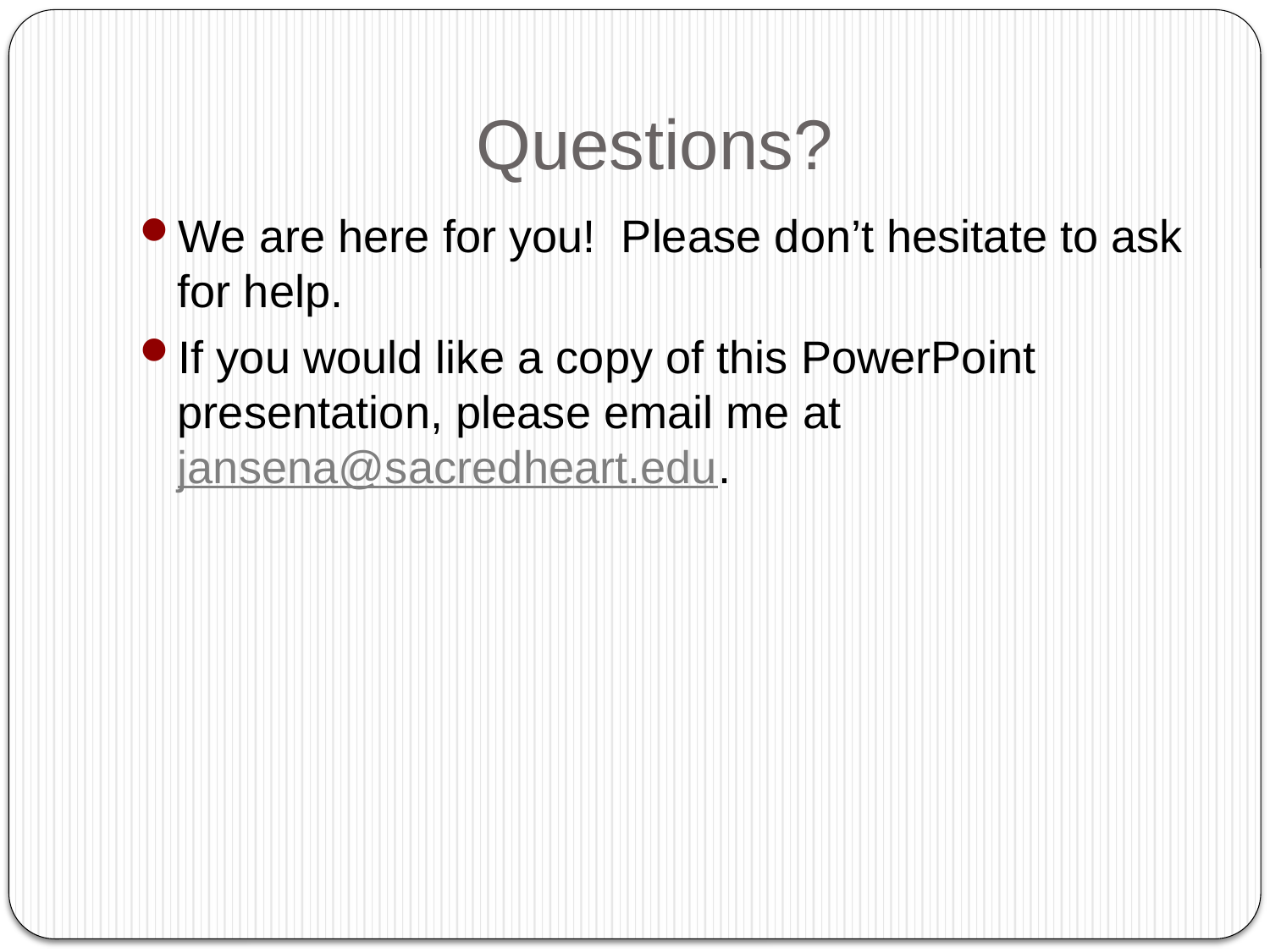

# Questions?
We are here for you!  Please don’t hesitate to ask for help.
If you would like a copy of this PowerPoint presentation, please email me at jansena@sacredheart.edu.